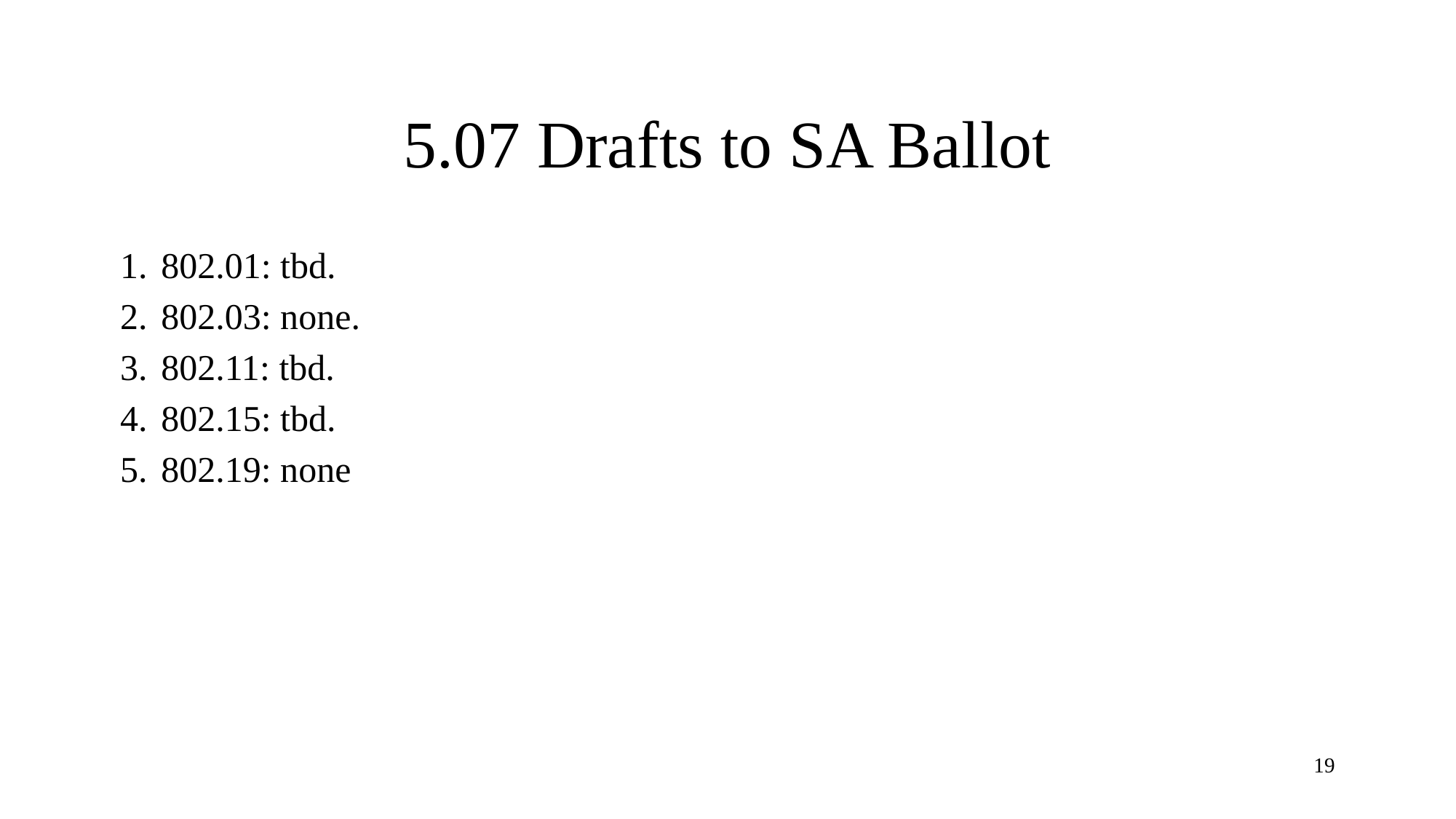

# 5.07 Drafts to SA Ballot
802.01: tbd.
802.03: none.
802.11: tbd.
802.15: tbd.
802.19: none

19